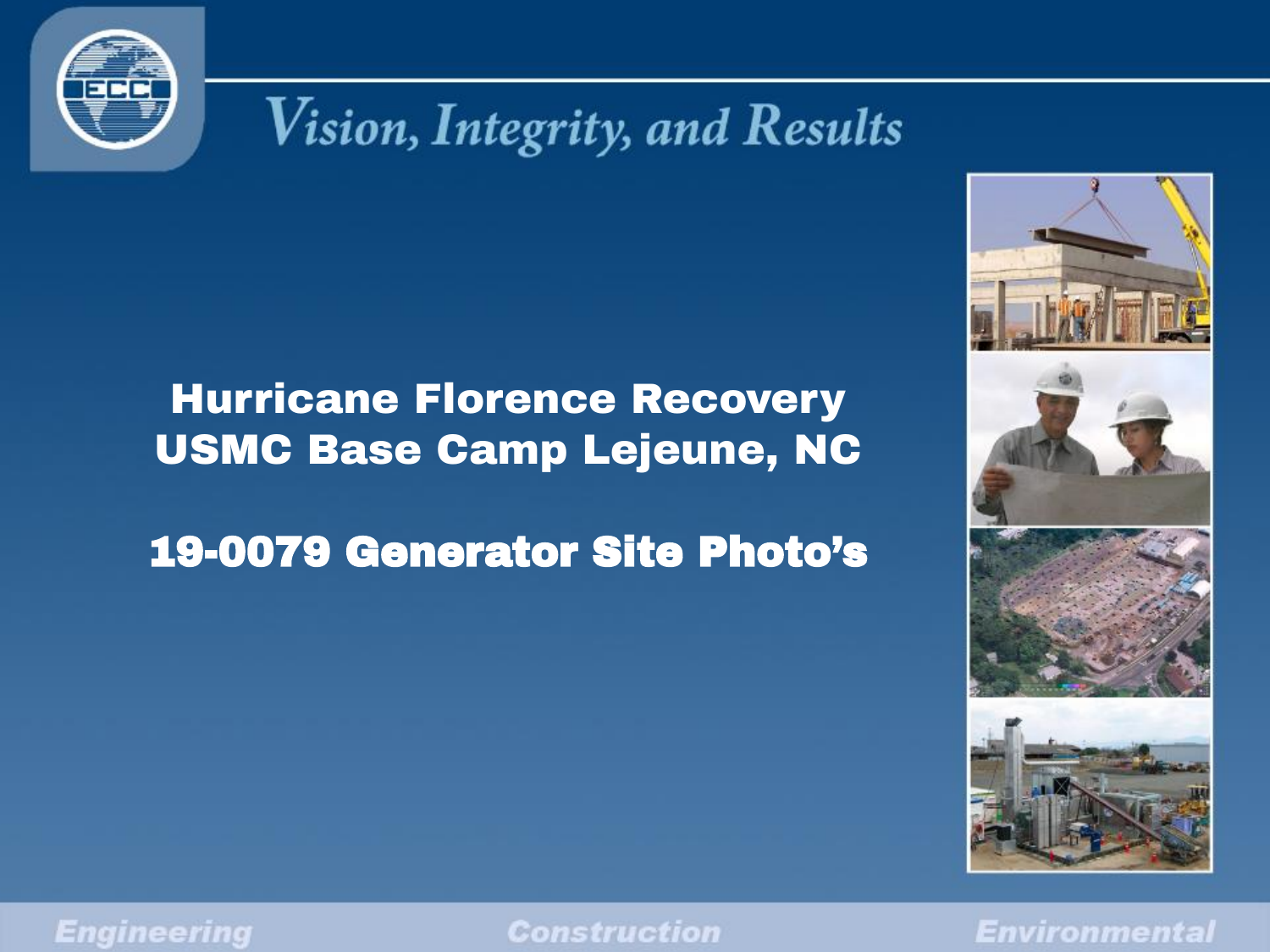

# Hurricane Florence Recovery USMC Base Camp Lejeune, NC 19-0079 Generator Site Photo’s